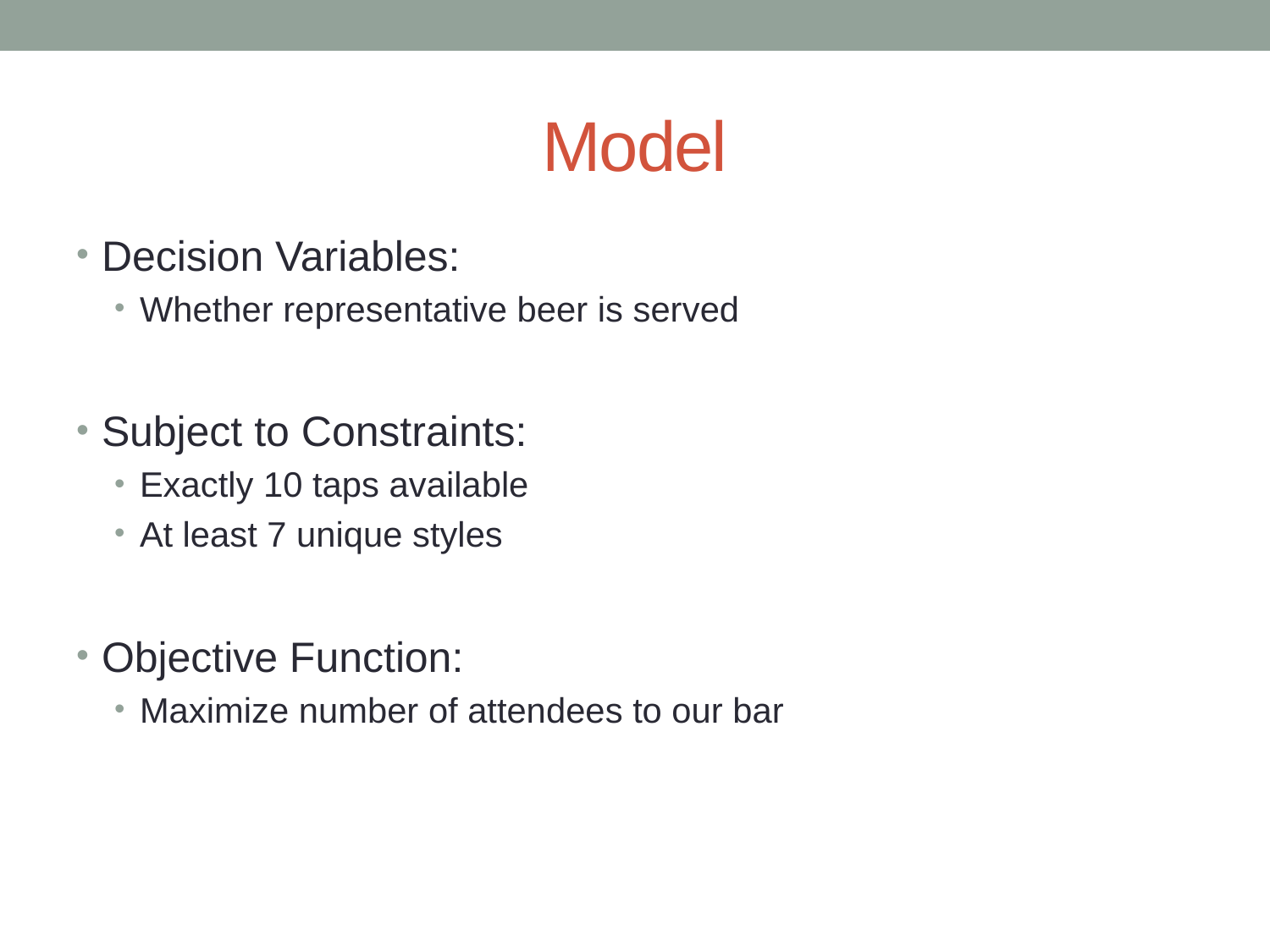

# Model
Decision Variables:
Whether representative beer is served

Subject to Constraints:
Exactly 10 taps available
At least 7 unique styles

Objective Function:
Maximize number of attendees to our bar